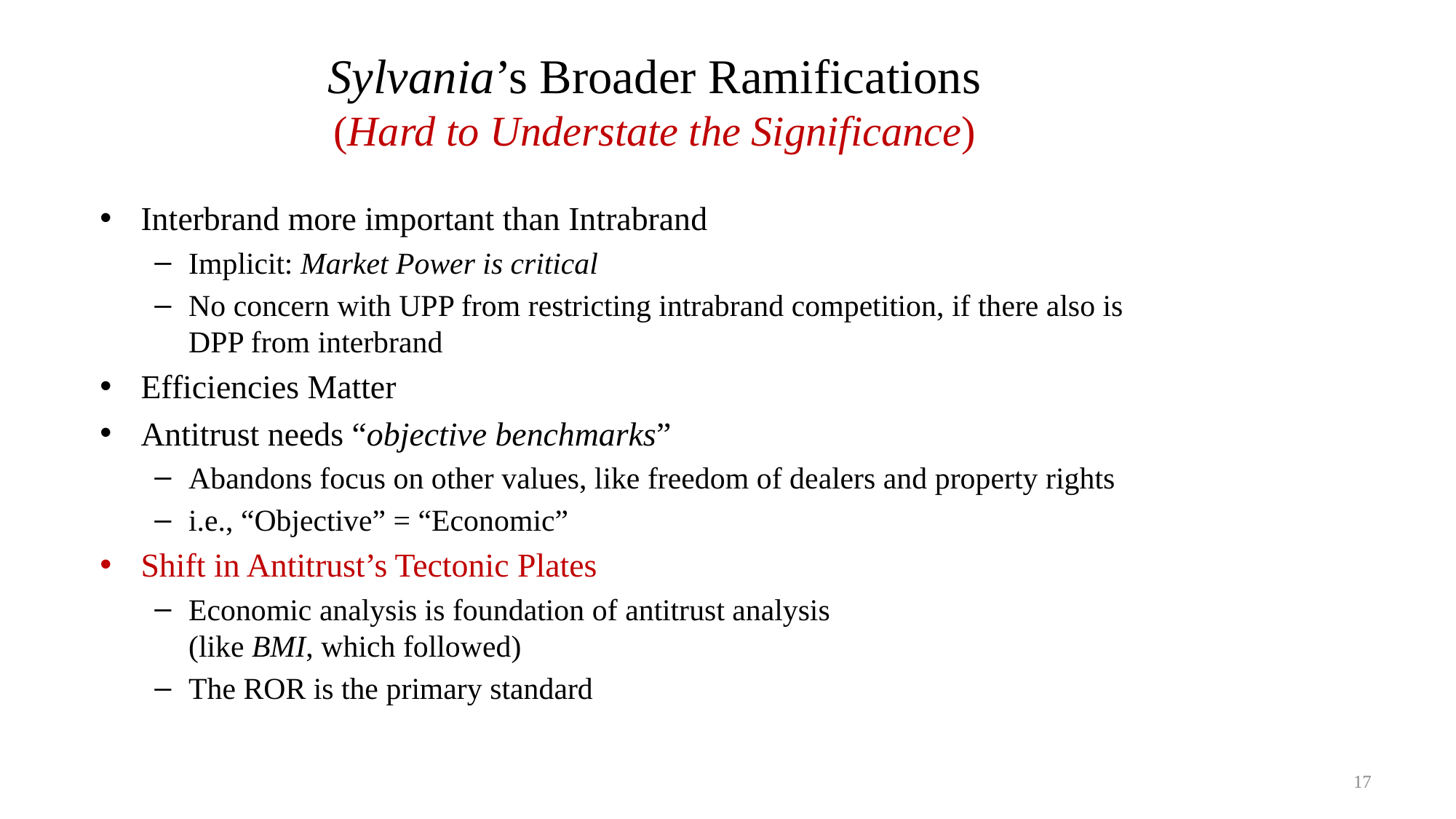

# Sylvania’s Broader Ramifications (Hard to Understate the Significance)
Interbrand more important than Intrabrand
Implicit: Market Power is critical
No concern with UPP from restricting intrabrand competition, if there also is
DPP from interbrand
Efficiencies Matter
Antitrust needs “objective benchmarks”
Abandons focus on other values, like freedom of dealers and property rights
i.e., “Objective” = “Economic”
Shift in Antitrust’s Tectonic Plates
Economic analysis is foundation of antitrust analysis
(like BMI, which followed)
The ROR is the primary standard
17